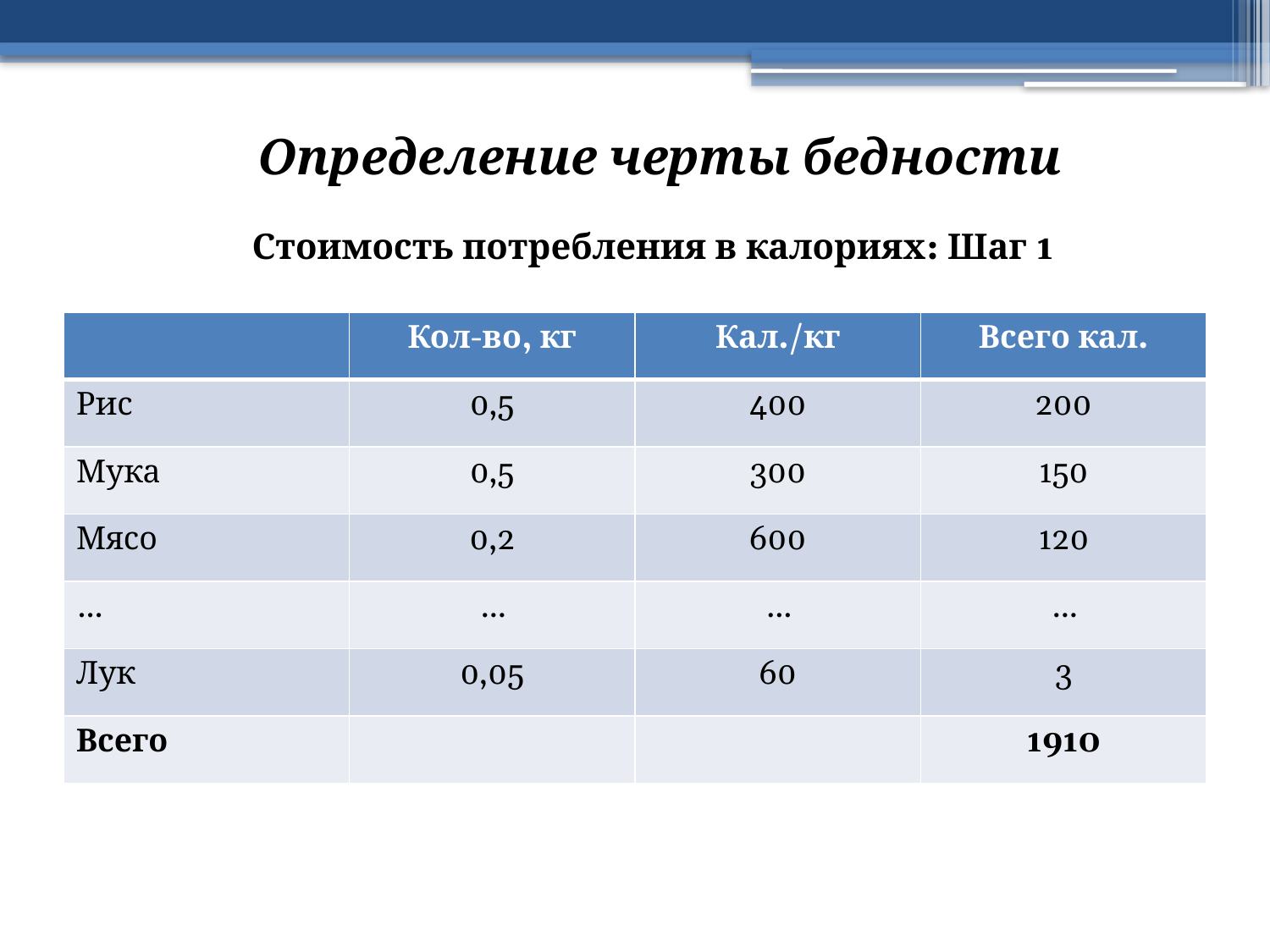

Определение черты бедности
Стоимость потребления в калориях: Шаг 1
|  | Кол-во, кг | Кал./кг | Всего кал. |
| --- | --- | --- | --- |
| Рис | 0,5 | 400 | 200 |
| Мука | 0,5 | 300 | 150 |
| Мясо | 0,2 | 600 | 120 |
| … | … | … | … |
| Лук | 0,05 | 60 | 3 |
| Всего |  |  | 1910 |